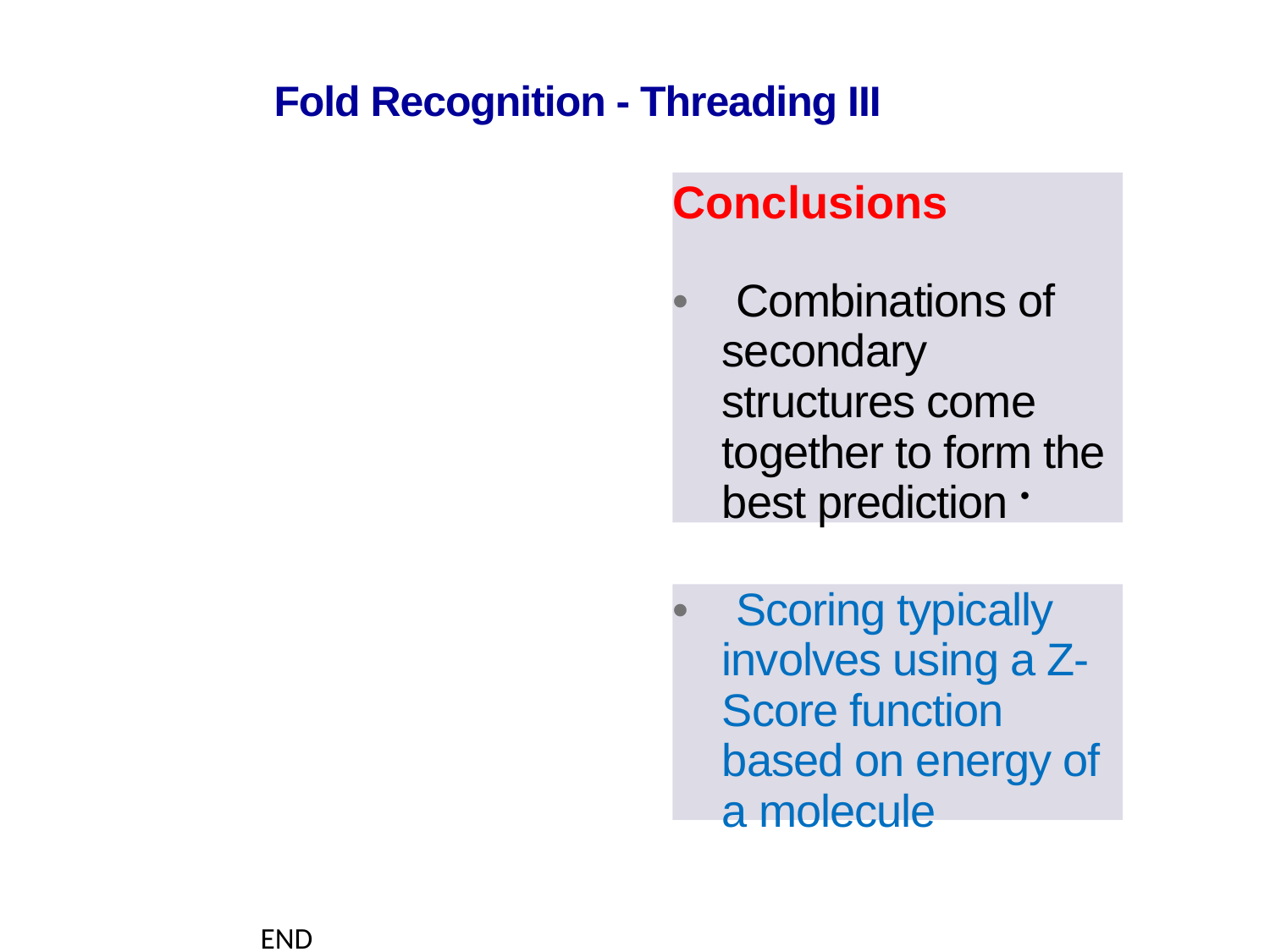

Fold Recognition - Threading III
Conclusions
•    Combinations of secondary structures come together to form the best prediction •
•    Scoring typically involves using a Z-Score function based on energy of a molecule
END